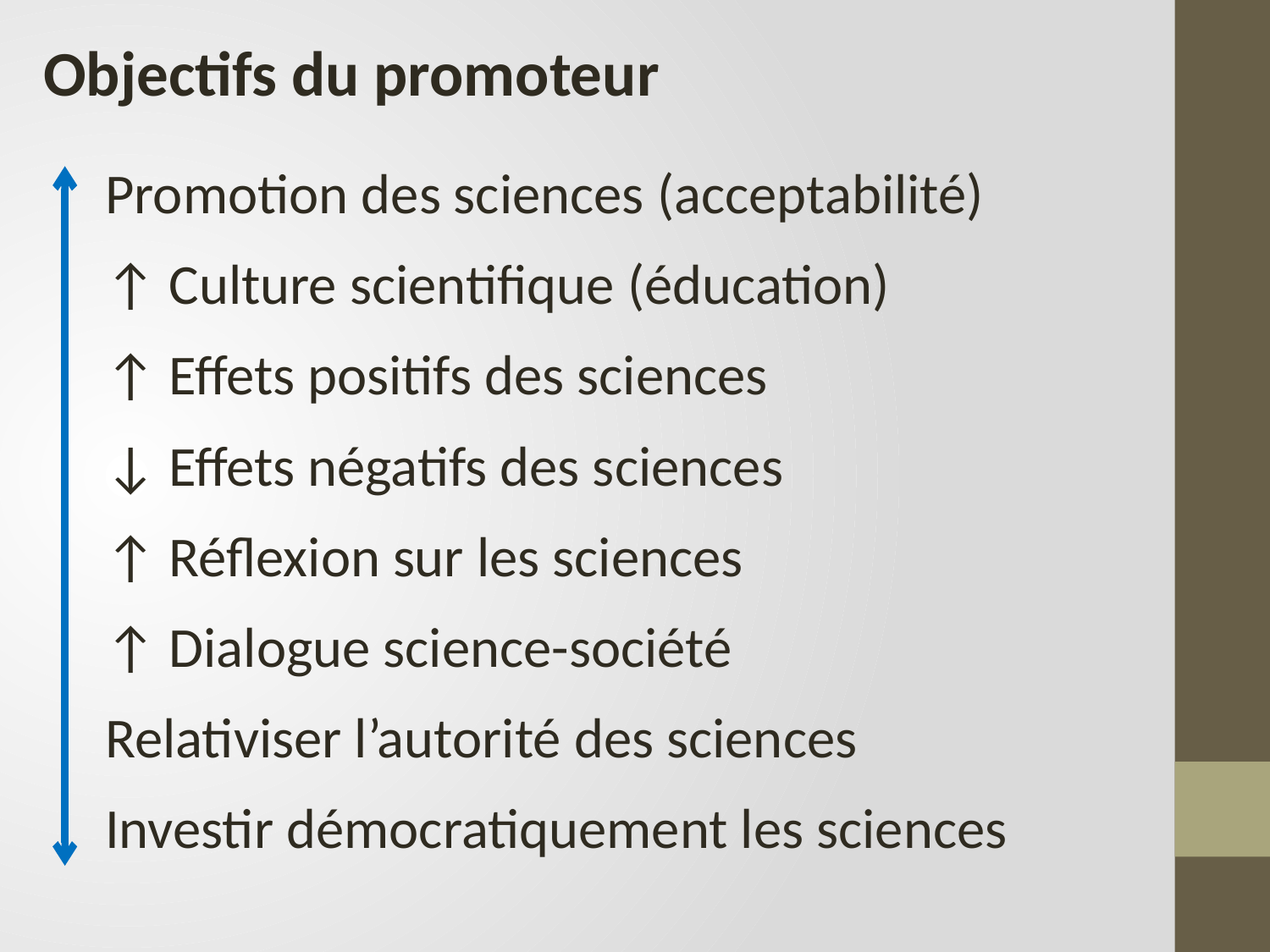

Objectifs du promoteur
Promotion des sciences (acceptabilité)
↑ Culture scientifique (éducation)
↑ Effets positifs des sciences
↓ Effets négatifs des sciences
↑ Réflexion sur les sciences
↑ Dialogue science-société
Relativiser l’autorité des sciences
Investir démocratiquement les sciences